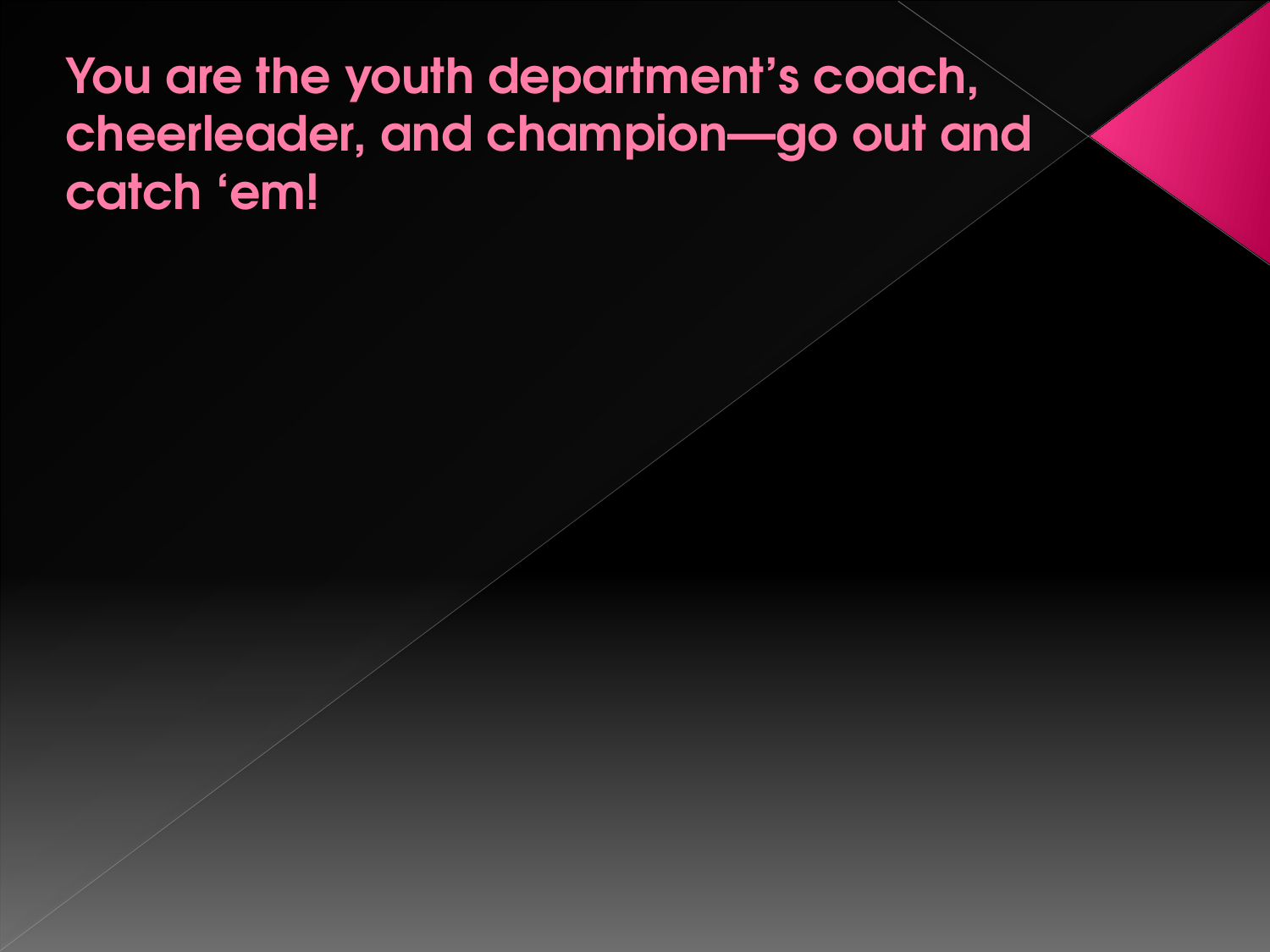

# You are the youth department’s coach, cheerleader, and champion—go out and catch ‘em!